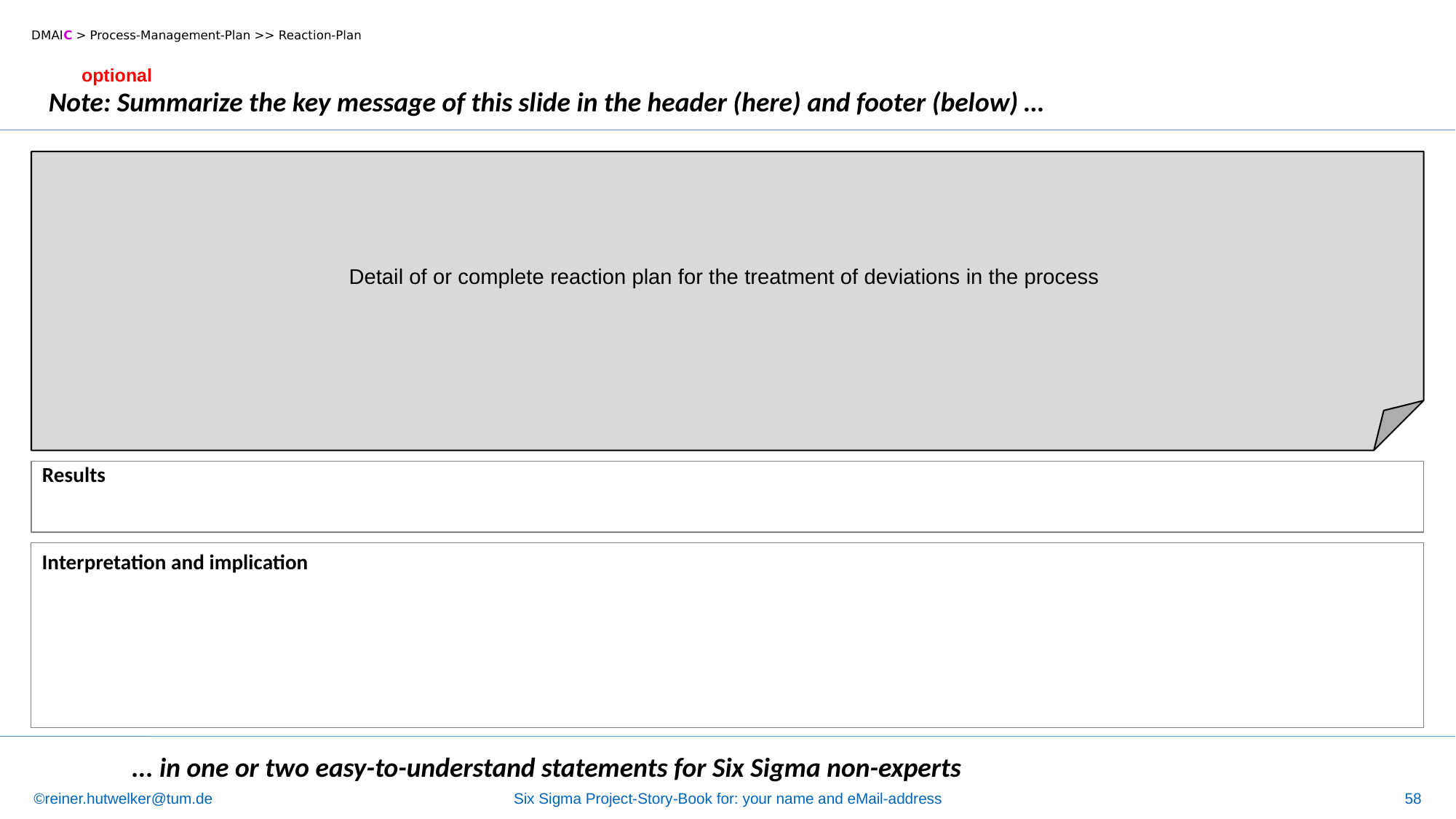

DMAIC > Process-Management-Plan >> Reaction-Plan
optional
Note: Summarize the key message of this slide in the header (here) and footer (below) …
Detail of or complete reaction plan for the treatment of deviations in the process
Results

Interpretation and implication
... in one or two easy-to-understand statements for Six Sigma non-experts